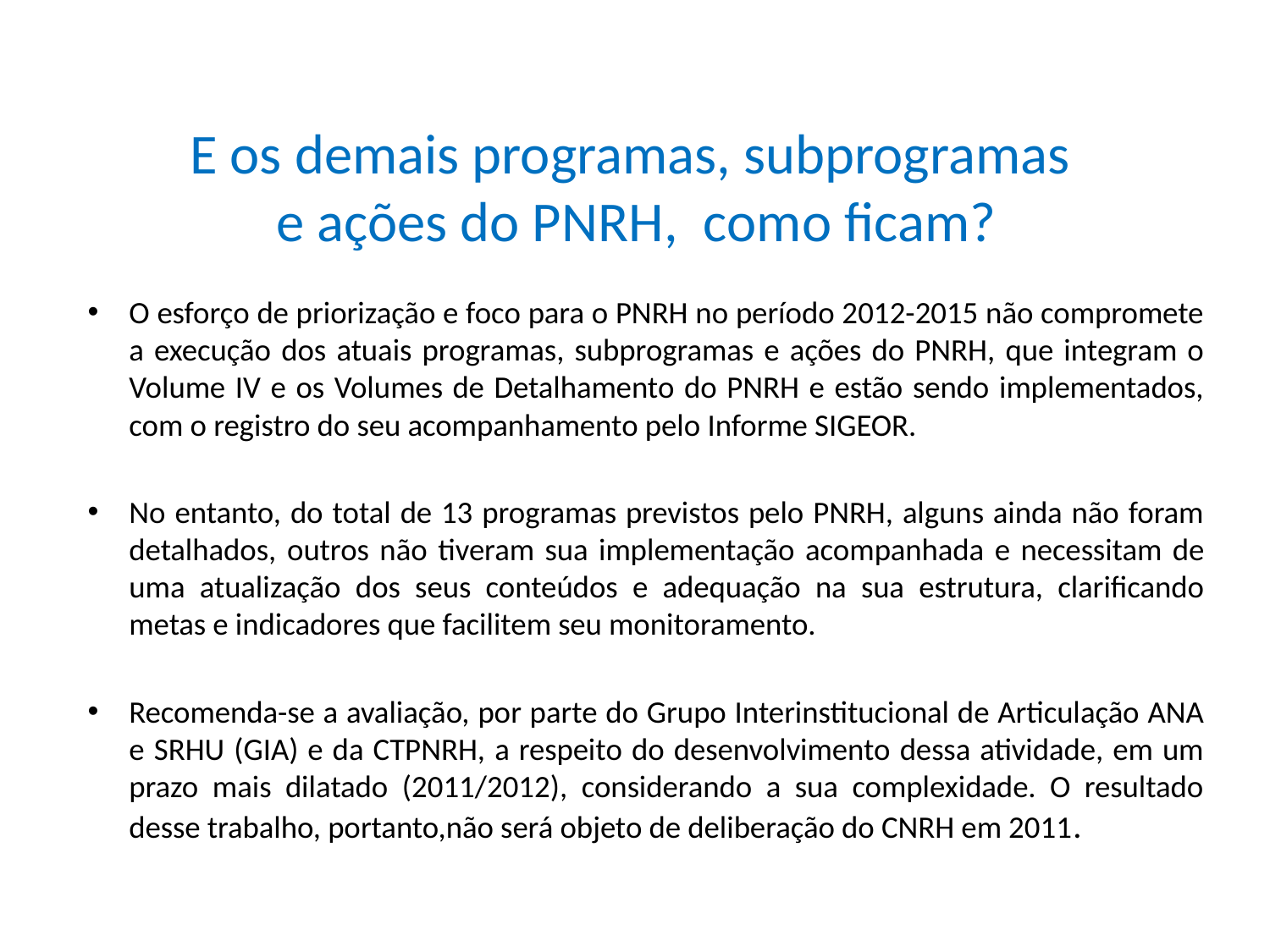

# E os demais programas, subprogramas e ações do PNRH,  como ficam?
O esforço de priorização e foco para o PNRH no período 2012-2015 não compromete a execução dos atuais programas, subprogramas e ações do PNRH, que integram o Volume IV e os Volumes de Detalhamento do PNRH e estão sendo implementados, com o registro do seu acompanhamento pelo Informe SIGEOR.

No entanto, do total de 13 programas previstos pelo PNRH, alguns ainda não foram detalhados, outros não tiveram sua implementação acompanhada e necessitam de uma atualização dos seus conteúdos e adequação na sua estrutura, clarificando metas e indicadores que facilitem seu monitoramento.

Recomenda-se a avaliação, por parte do Grupo Interinstitucional de Articulação ANA e SRHU (GIA) e da CTPNRH, a respeito do desenvolvimento dessa atividade, em um prazo mais dilatado (2011/2012), considerando a sua complexidade. O resultado desse trabalho, portanto,não será objeto de deliberação do CNRH em 2011.